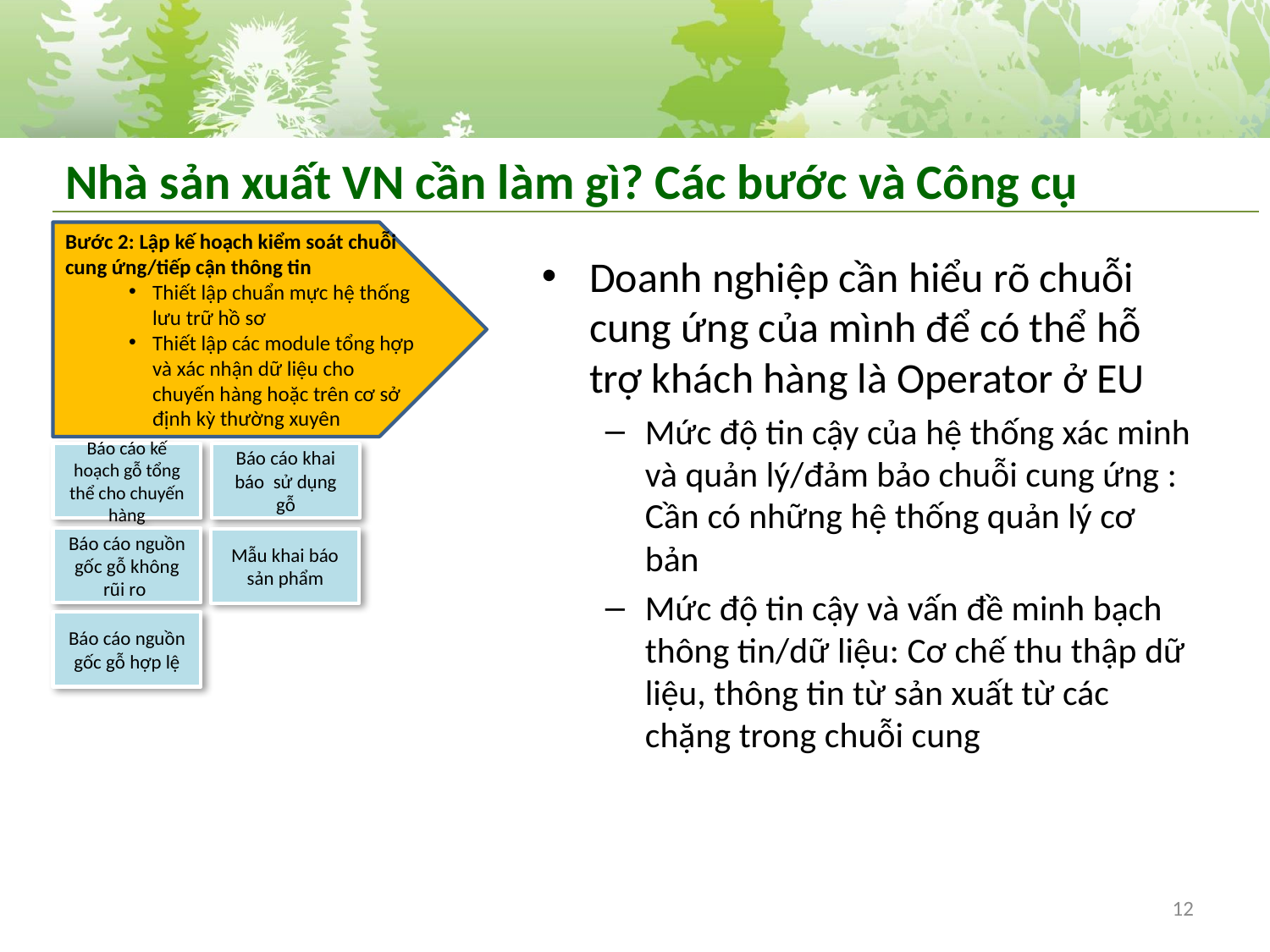

# Nhà sản xuất VN cần làm gì? Các bước và Công cụ
Bước 2: Lập kế hoạch kiểm soát chuỗi cung ứng/tiếp cận thông tin
Thiết lập chuẩn mực hệ thống lưu trữ hồ sơ
Thiết lập các module tổng hợp và xác nhận dữ liệu cho chuyến hàng hoặc trên cơ sở định kỳ thường xuyên
Doanh nghiệp cần hiểu rõ chuỗi cung ứng của mình để có thể hỗ trợ khách hàng là Operator ở EU
Mức độ tin cậy của hệ thống xác minh và quản lý/đảm bảo chuỗi cung ứng : Cần có những hệ thống quản lý cơ bản
Mức độ tin cậy và vấn đề minh bạch thông tin/dữ liệu: Cơ chế thu thập dữ liệu, thông tin từ sản xuất từ các chặng trong chuỗi cung
Báo cáo kế hoạch gỗ tổng thể cho chuyến hàng
Báo cáo khai báo  sử dụng gỗ
Báo cáo nguồn gốc gỗ không rũi ro
Mẫu khai báo sản phẩm
Báo cáo nguồn gốc gỗ hợp lệ
12